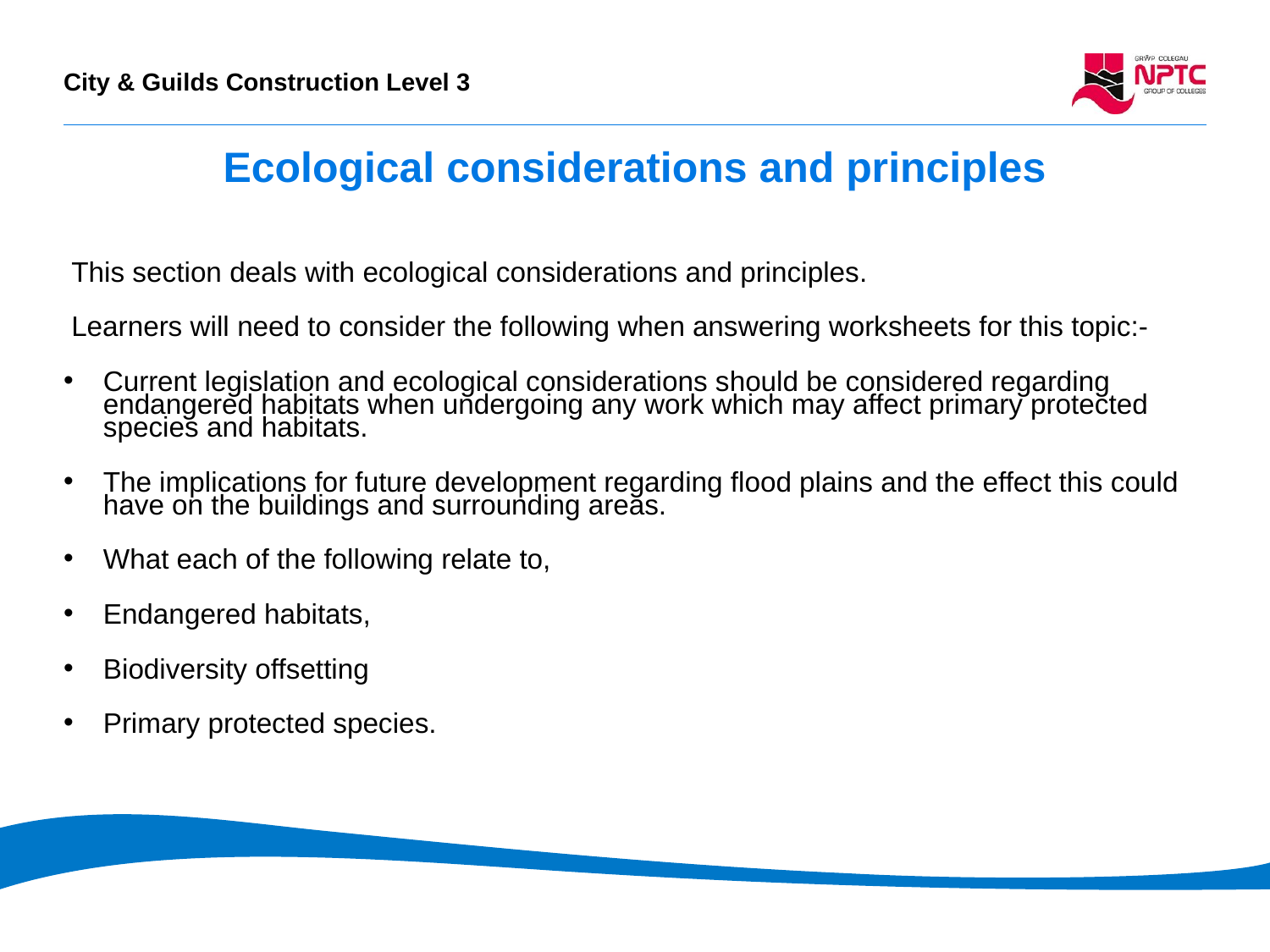

# Ecological considerations and principles

 This section deals with ecological considerations and principles.
 Learners will need to consider the following when answering worksheets for this topic:-
Current legislation and ecological considerations should be considered regarding endangered habitats when undergoing any work which may affect primary protected species and habitats.
The implications for future development regarding flood plains and the effect this could have on the buildings and surrounding areas.
What each of the following relate to,
Endangered habitats,
Biodiversity offsetting
Primary protected species.